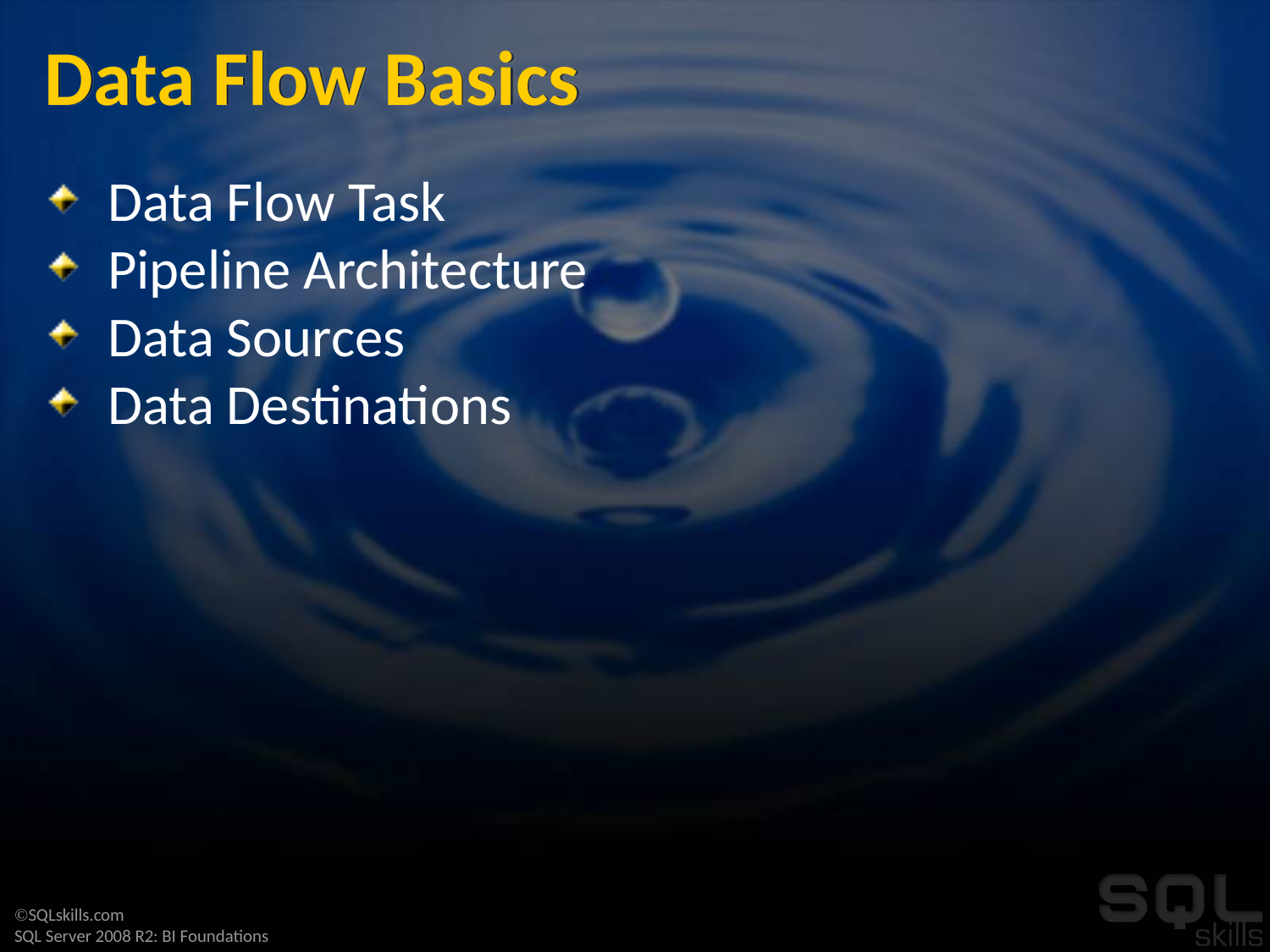

# Data Flow Basics
Data Flow Task
Pipeline Architecture
Data Sources
Data Destinations